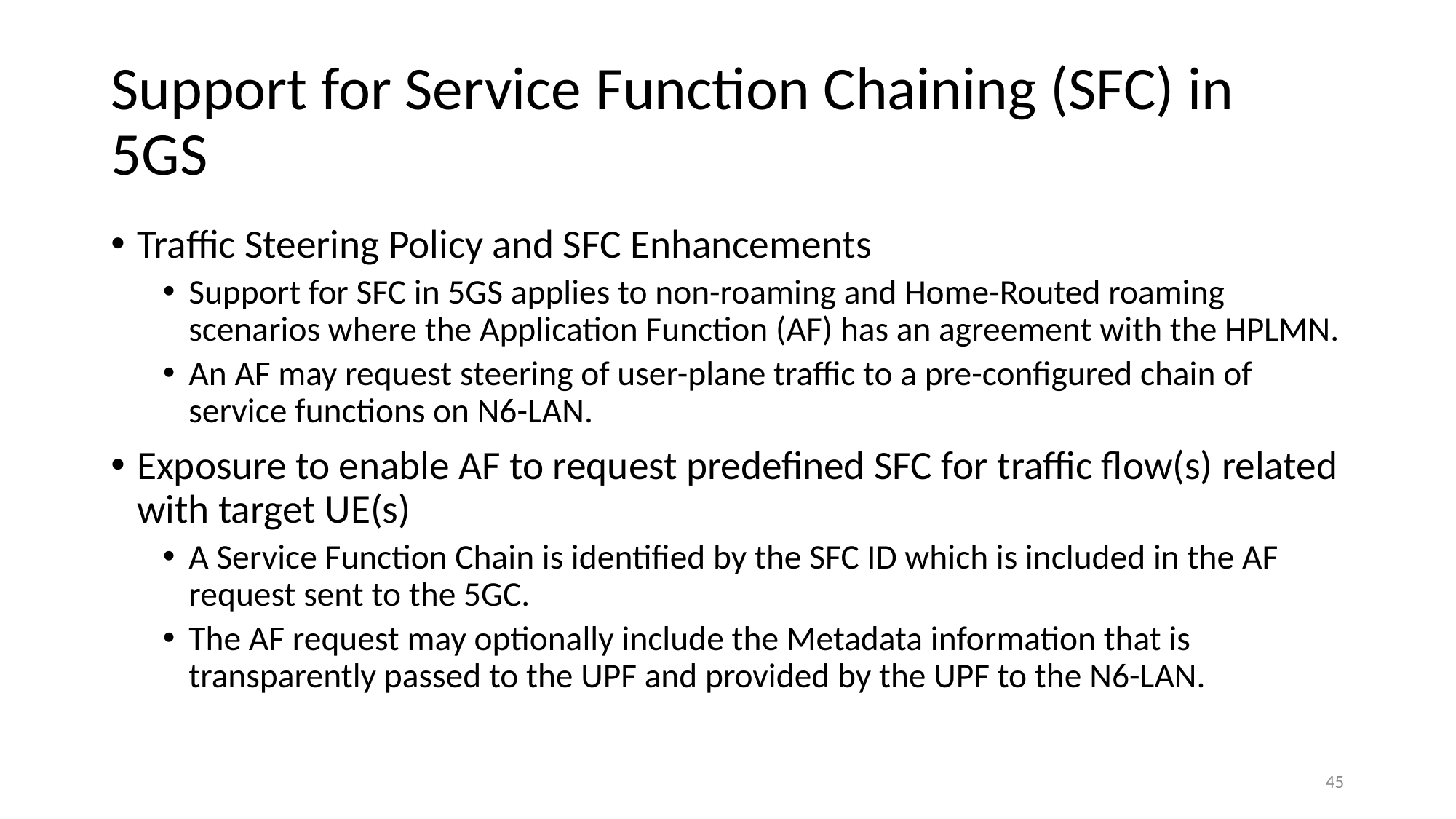

# Support for Service Function Chaining (SFC) in 5GS
Traffic Steering Policy and SFC Enhancements
Support for SFC in 5GS applies to non-roaming and Home-Routed roaming scenarios where the Application Function (AF) has an agreement with the HPLMN.
An AF may request steering of user-plane traffic to a pre-configured chain of service functions on N6-LAN.
Exposure to enable AF to request predefined SFC for traffic flow(s) related with target UE(s)
A Service Function Chain is identified by the SFC ID which is included in the AF request sent to the 5GC.
The AF request may optionally include the Metadata information that is transparently passed to the UPF and provided by the UPF to the N6-LAN.
45